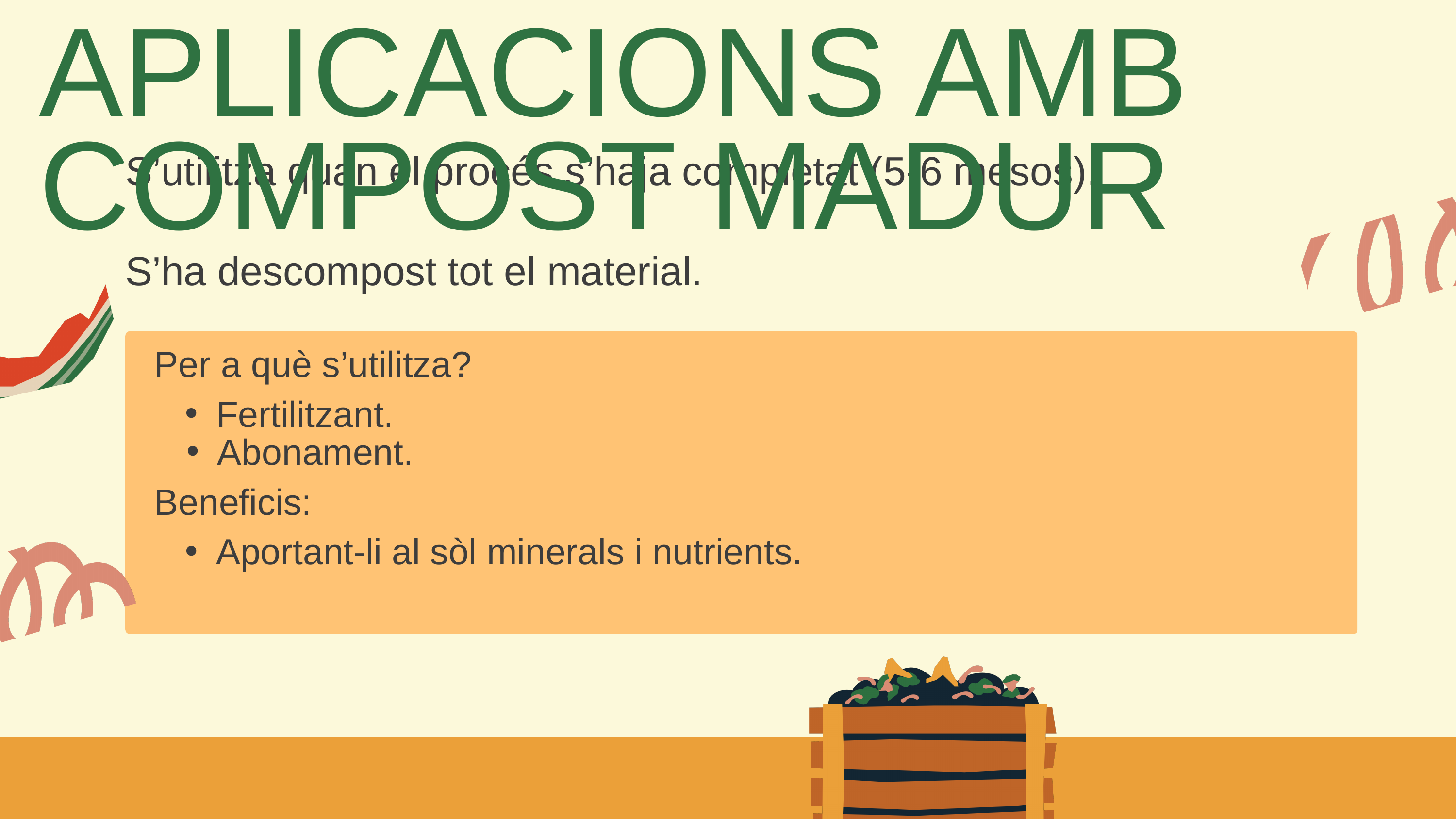

APLICACIONS AMB COMPOST MADUR
S’utilitza quan el procés s’haja completat (5-6 mesos).

S’ha descompost tot el material.

Per a què s’utilitza?
Fertilitzant.
Abonament.
Beneficis:
Aportant-li al sòl minerals i nutrients.